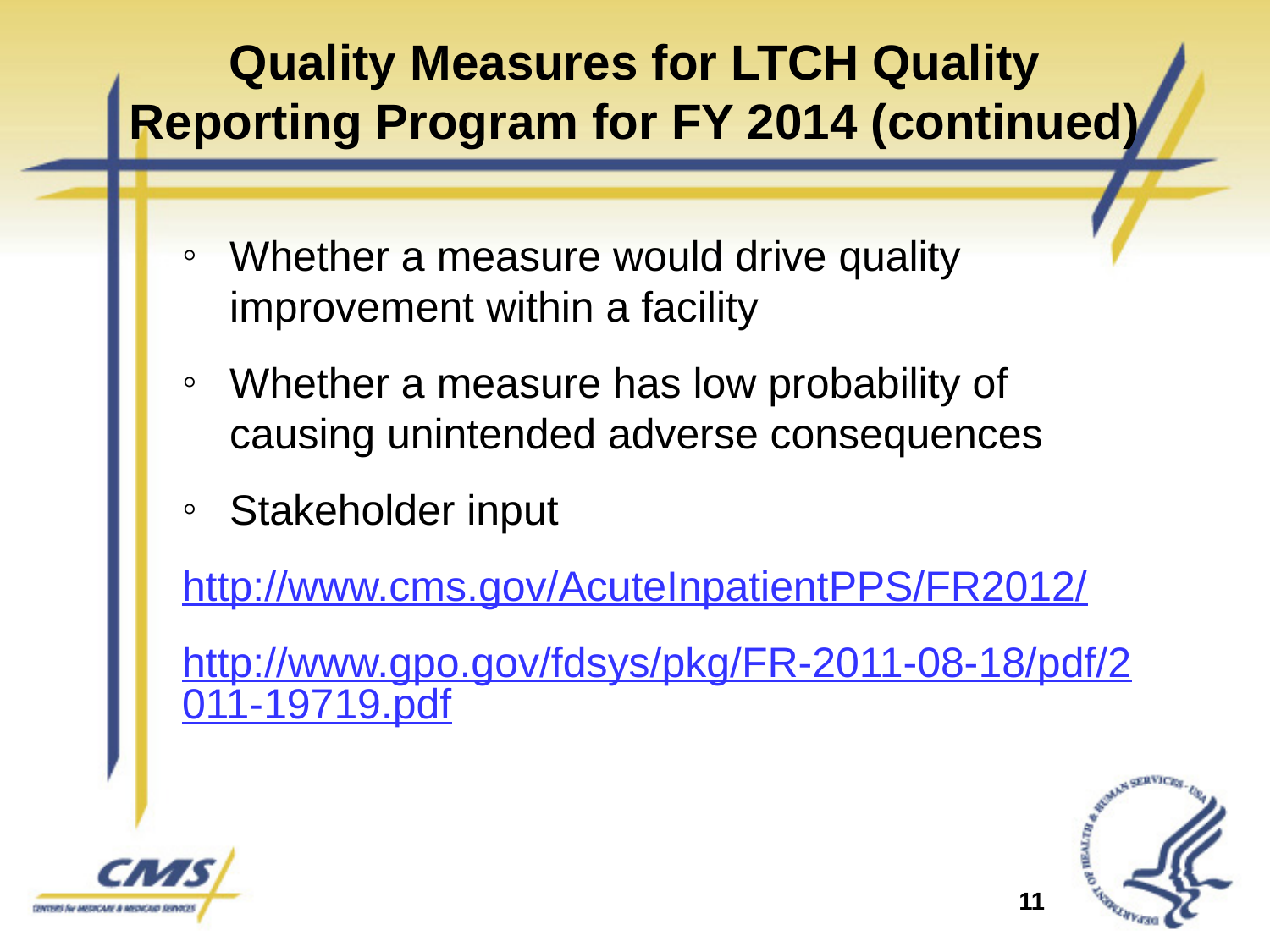

# Quality Measures for LTCH Quality Reporting Program for FY 2014 (continued)
Whether a measure would drive quality improvement within a facility
Whether a measure has low probability of causing unintended adverse consequences
Stakeholder input
http://www.cms.gov/AcuteInpatientPPS/FR2012/
http://www.gpo.gov/fdsys/pkg/FR-2011-08-18/pdf/2011-19719.pdf